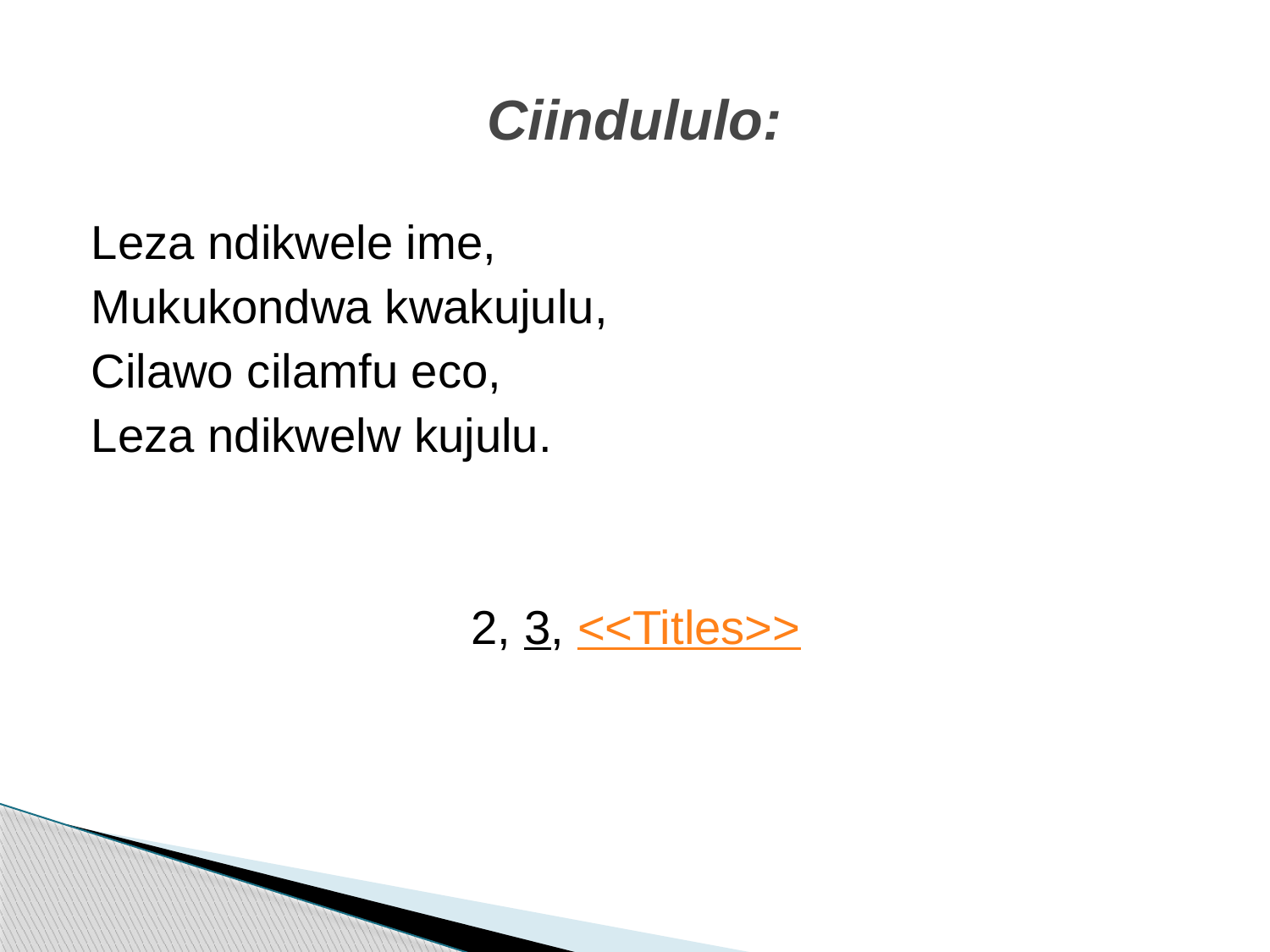

# Ciindululo:
Leza ndikwele ime,
Mukukondwa kwakujulu,
Cilawo cilamfu eco,
Leza ndikwelw kujulu.

2, 3, <<Titles>>